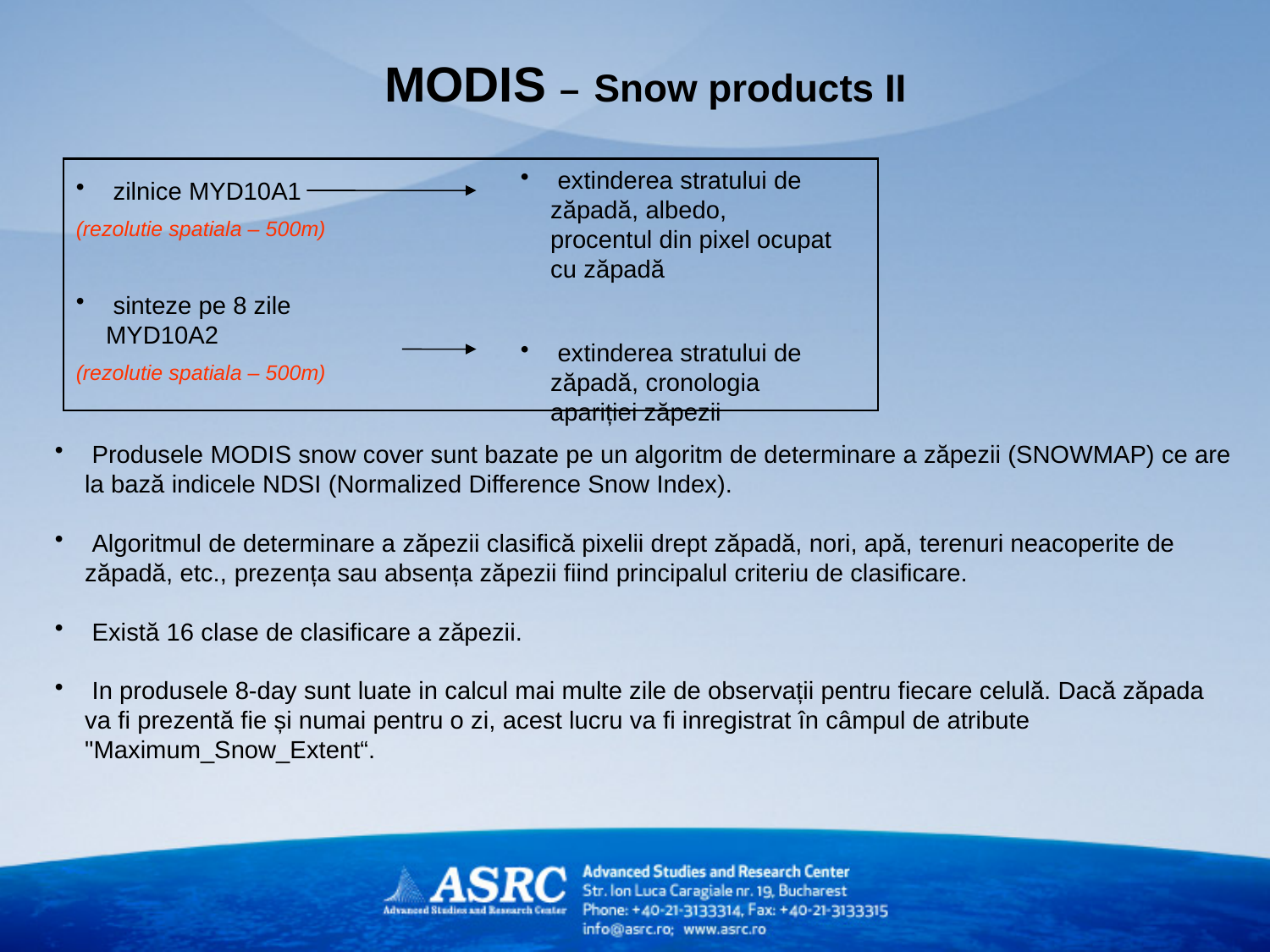

# MODIS – Snow products II

 extinderea stratului de zăpadă, albedo, procentul din pixel ocupat cu zăpadă

 extinderea stratului de zăpadă, cronologia apariției zăpezii
 zilnice MYD10A1
(rezolutie spatiala – 500m)

 sinteze pe 8 zile MYD10A2
(rezolutie spatiala – 500m)

 Produsele MODIS snow cover sunt bazate pe un algoritm de determinare a zăpezii (SNOWMAP) ce are la bază indicele NDSI (Normalized Difference Snow Index).

 Algoritmul de determinare a zăpezii clasifică pixelii drept zăpadă, nori, apă, terenuri neacoperite de zăpadă, etc., prezența sau absența zăpezii fiind principalul criteriu de clasificare.

 Există 16 clase de clasificare a zăpezii.

 In produsele 8-day sunt luate in calcul mai multe zile de observații pentru fiecare celulă. Dacă zăpada va fi prezentă fie și numai pentru o zi, acest lucru va fi inregistrat în câmpul de atribute "Maximum_Snow_Extent“.